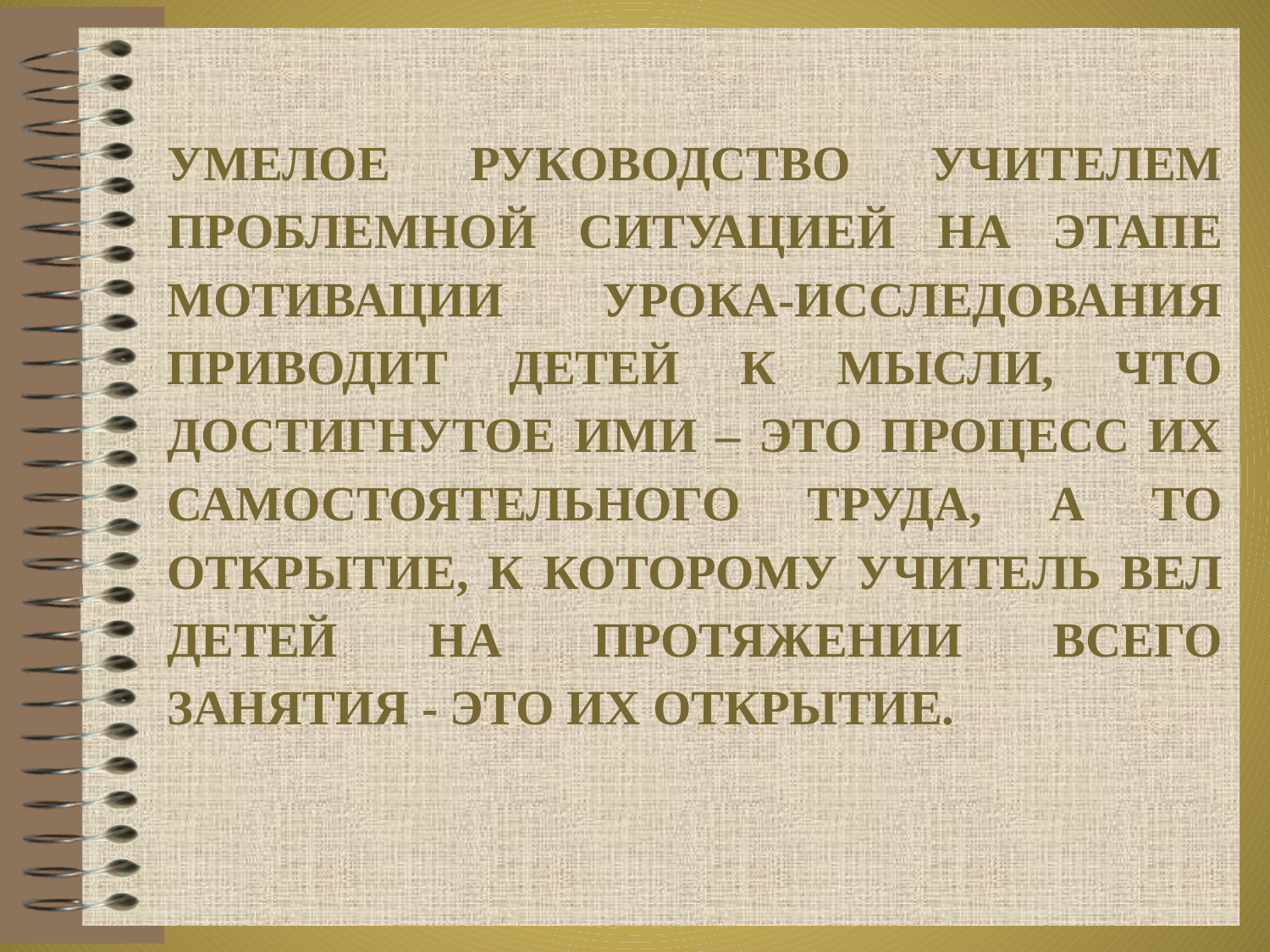

Умелое руководство учителем проблемной ситуацией на этапе мотивации урока-исследования приводит детей к мысли, что достигнутое ими – это процесс их самостоятельного труда, а то открытие, к которому учитель вел детей на протяжении всего занятия - это их открытие.